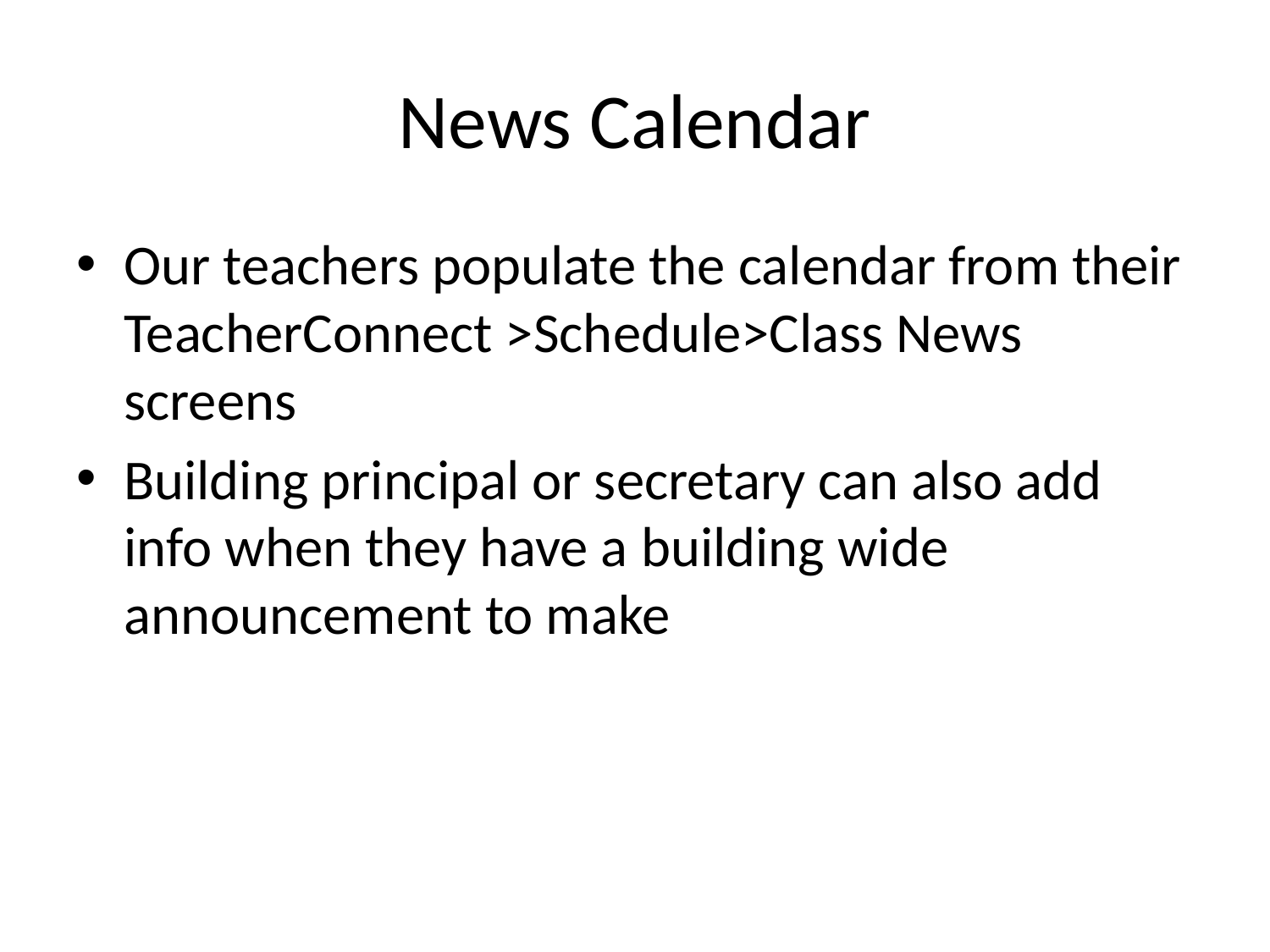

# News Calendar
Our teachers populate the calendar from their TeacherConnect >Schedule>Class News screens
Building principal or secretary can also add info when they have a building wide announcement to make